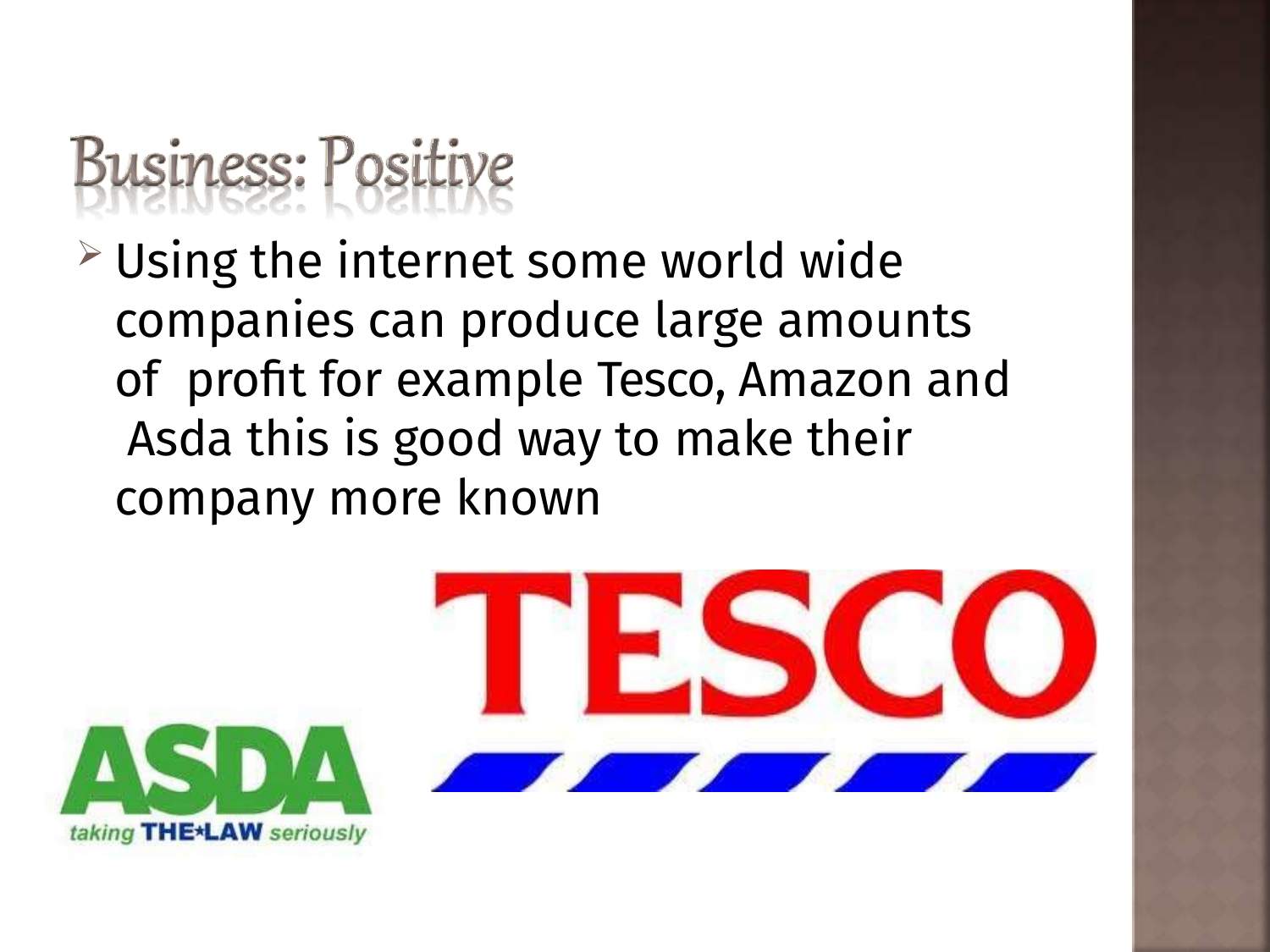

Using the internet some world wide  companies can produce large amounts of  profit for example Tesco, Amazon and  Asda this is good way to make their  company more known